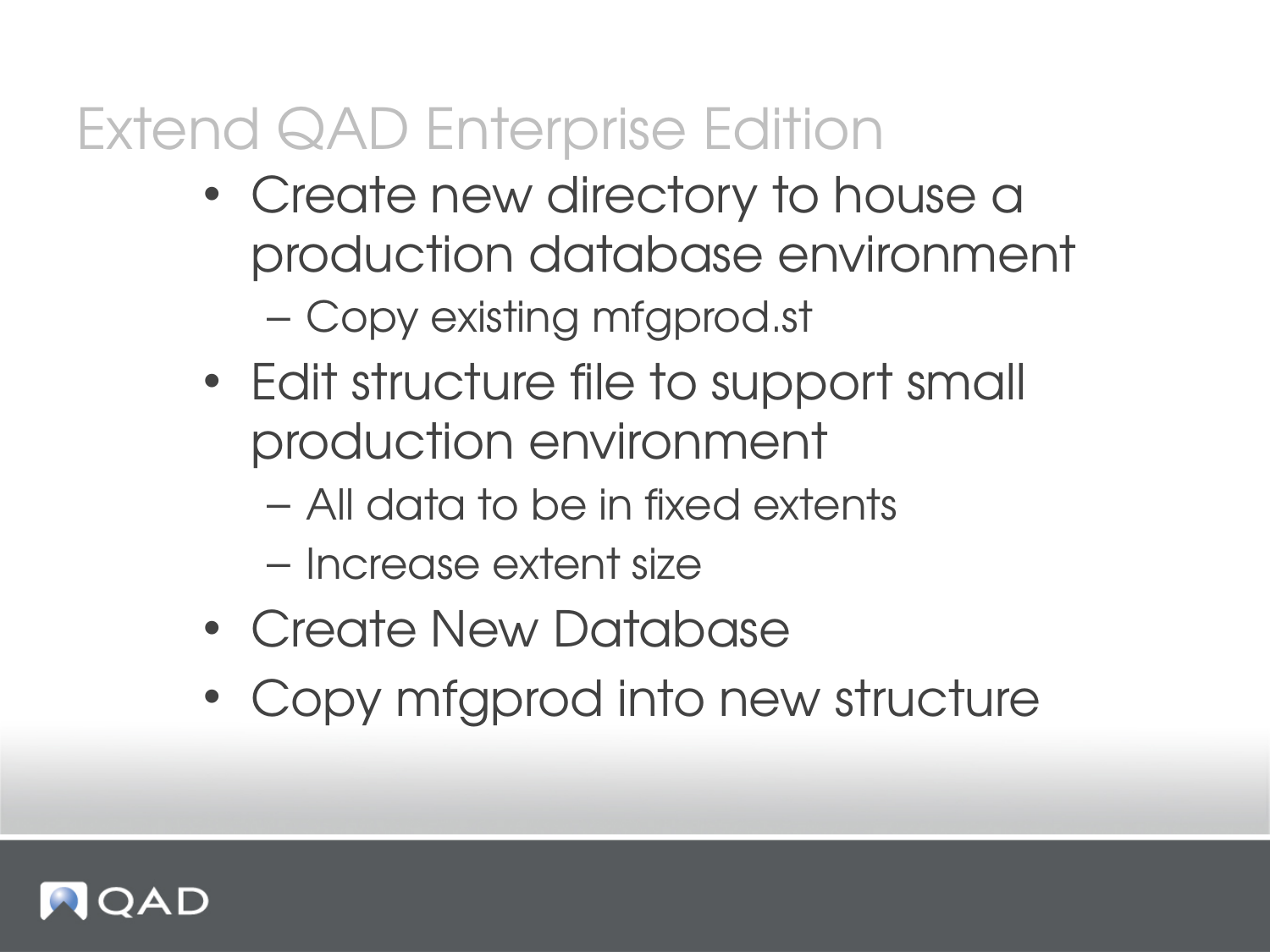

# Extend QAD Enterprise Edition
Create new directory to house a production database environment
Copy existing mfgprod.st
Edit structure file to support small production environment
All data to be in fixed extents
Increase extent size
Create New Database
Copy mfgprod into new structure